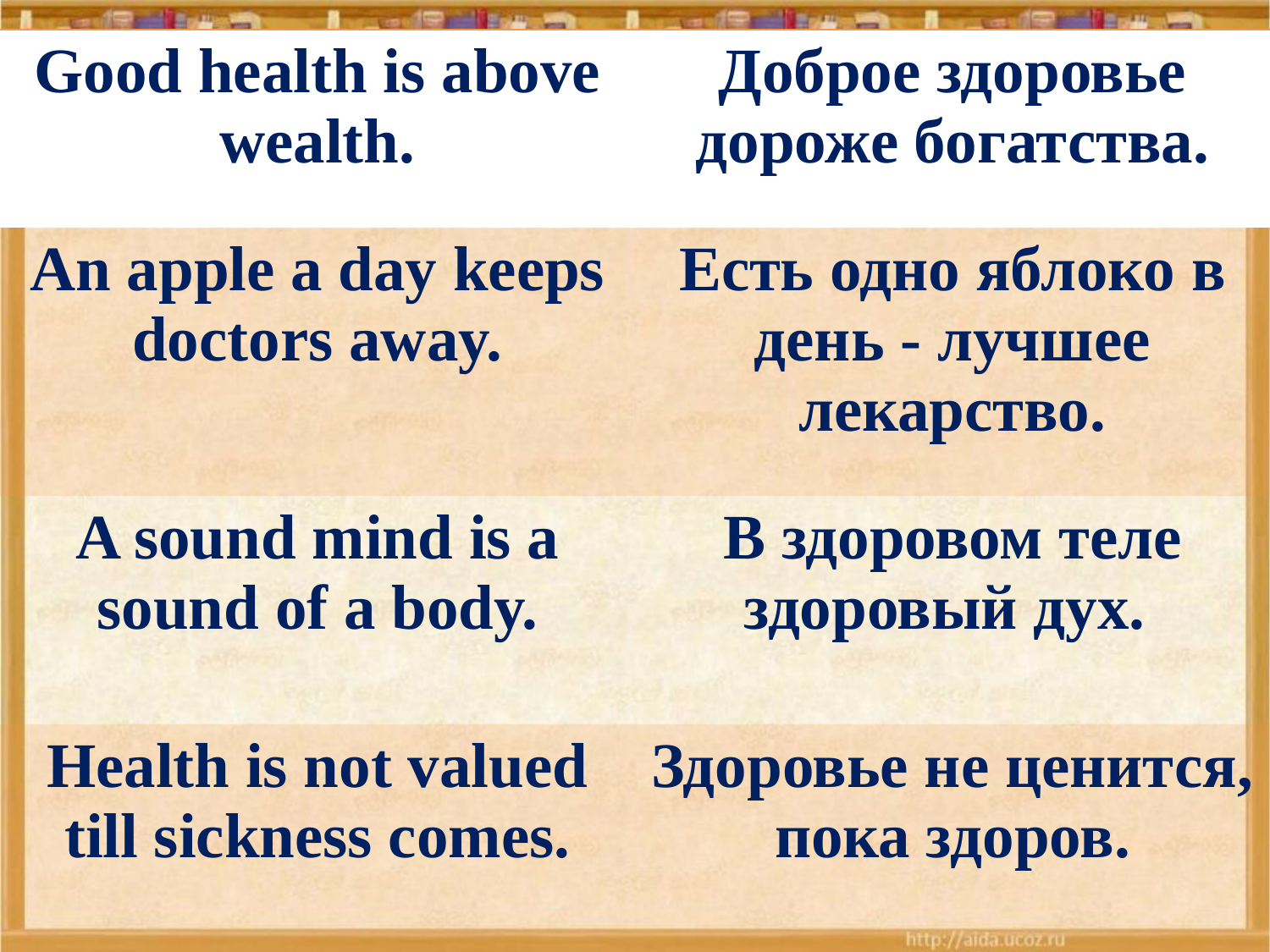

| Good health is above wealth. | Доброе здоровье дороже богатства. |
| --- | --- |
| An apple a day keeps doctors away. | Есть одно яблоко в день - лучшее лекарство. |
| A sound mind is a sound of a body. | В здоровом теле здоровый дух. |
| Health is not valued till sickness comes. | Здоровье не ценится, пока здоров. |
#